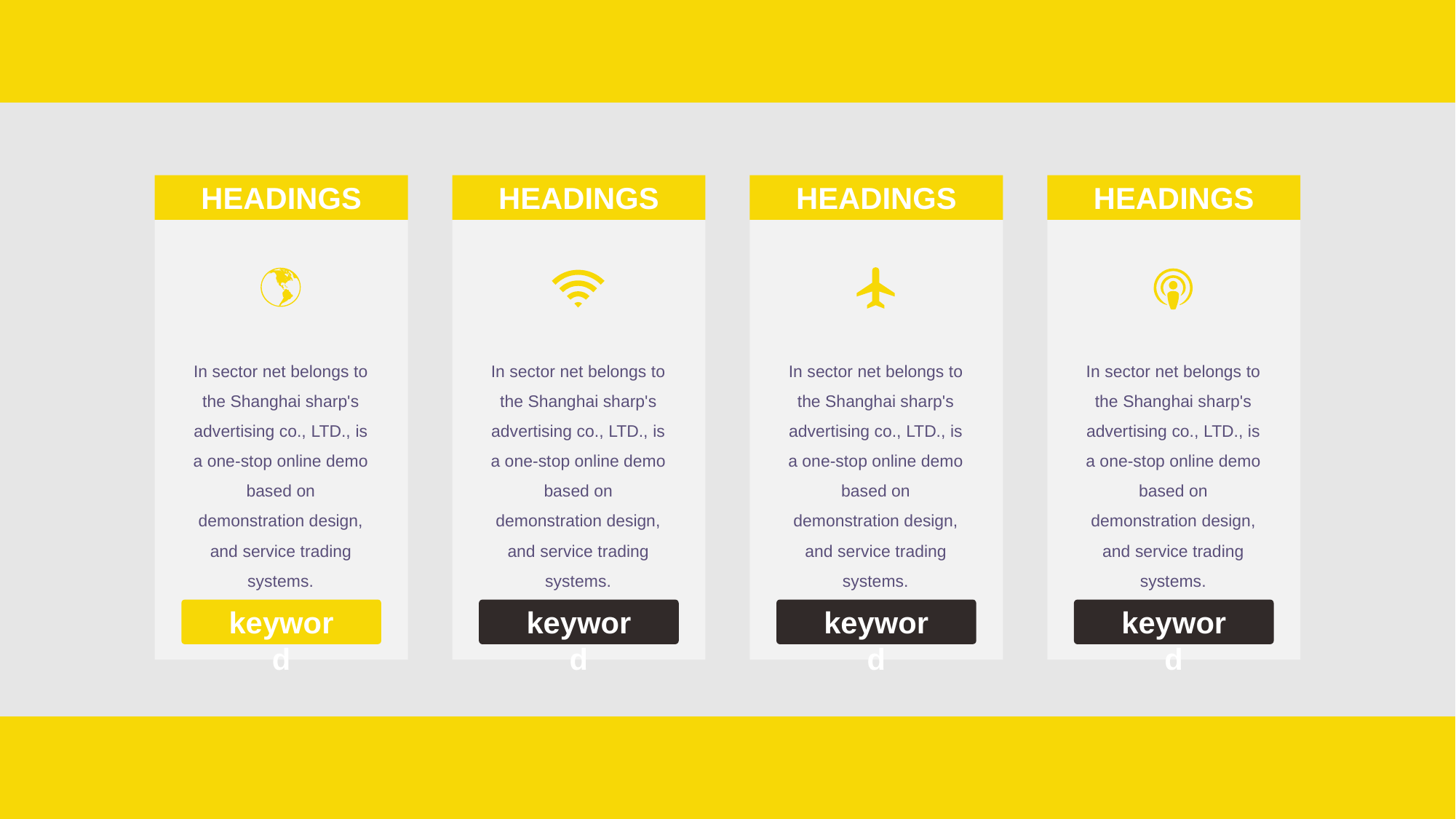

HEADINGS
HEADINGS

In sector net belongs to the Shanghai sharp's advertising co., LTD., is a one-stop online demo based on demonstration design, and service trading systems.
keyword

HEADINGS

In sector net belongs to the Shanghai sharp's advertising co., LTD., is a one-stop online demo based on demonstration design, and service trading systems.
keyword

HEADINGS

In sector net belongs to the Shanghai sharp's advertising co., LTD., is a one-stop online demo based on demonstration design, and service trading systems.
keyword

In sector net belongs to the Shanghai sharp's advertising co., LTD., is a one-stop online demo based on demonstration design, and service trading systems.
keyword